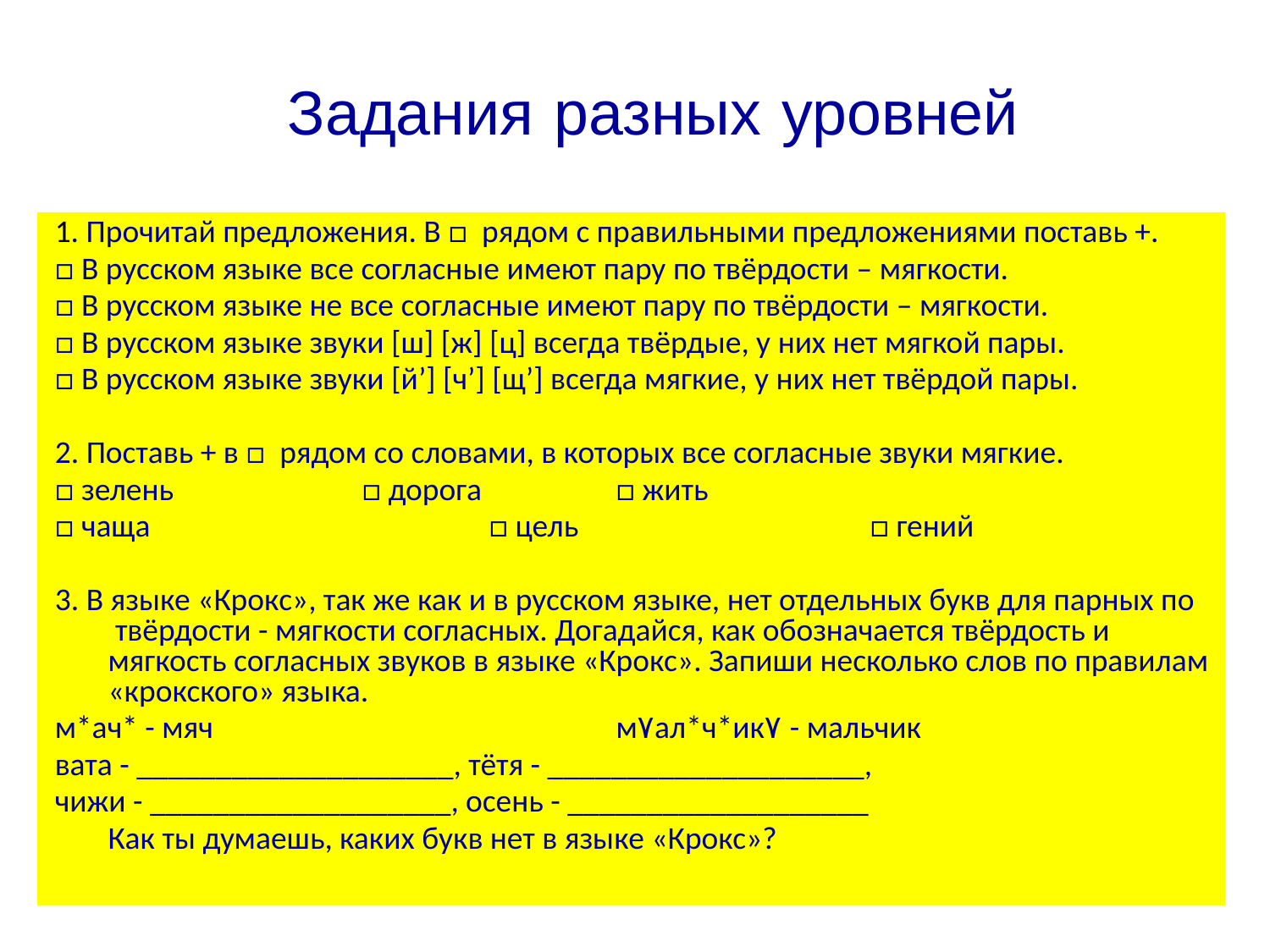

# Задания разных уровней
1. Прочитай предложения. В □  рядом с правильными предложениями поставь +.
□ В русском языке все согласные имеют пару по твёрдости – мягкости.
□ В русском языке не все согласные имеют пару по твёрдости – мягкости.
□ В русском языке звуки [ш] [ж] [ц] всегда твёрдые, у них нет мягкой пары.
□ В русском языке звуки [й’] [ч’] [щ’] всегда мягкие, у них нет твёрдой пары.

2. Поставь + в □  рядом со словами, в которых все согласные звуки мягкие.
□ зелень 		□ дорога		□ жить
□ чаща 			□ цель 			□ гений

3. В языке «Крокс», так же как и в русском языке, нет отдельных букв для парных по    твёрдости - мягкости согласных. Догадайся, как обозначается твёрдость и мягкость согласных звуков в языке «Крокс». Запиши несколько слов по правилам «крокского» языка.
м*ач* - мяч				м۷ал*ч*ик۷ - мальчик
вата - ____________________, тётя - ____________________,
чижи - ___________________, осень - ___________________
	Как ты думаешь, каких букв нет в языке «Крокс»?